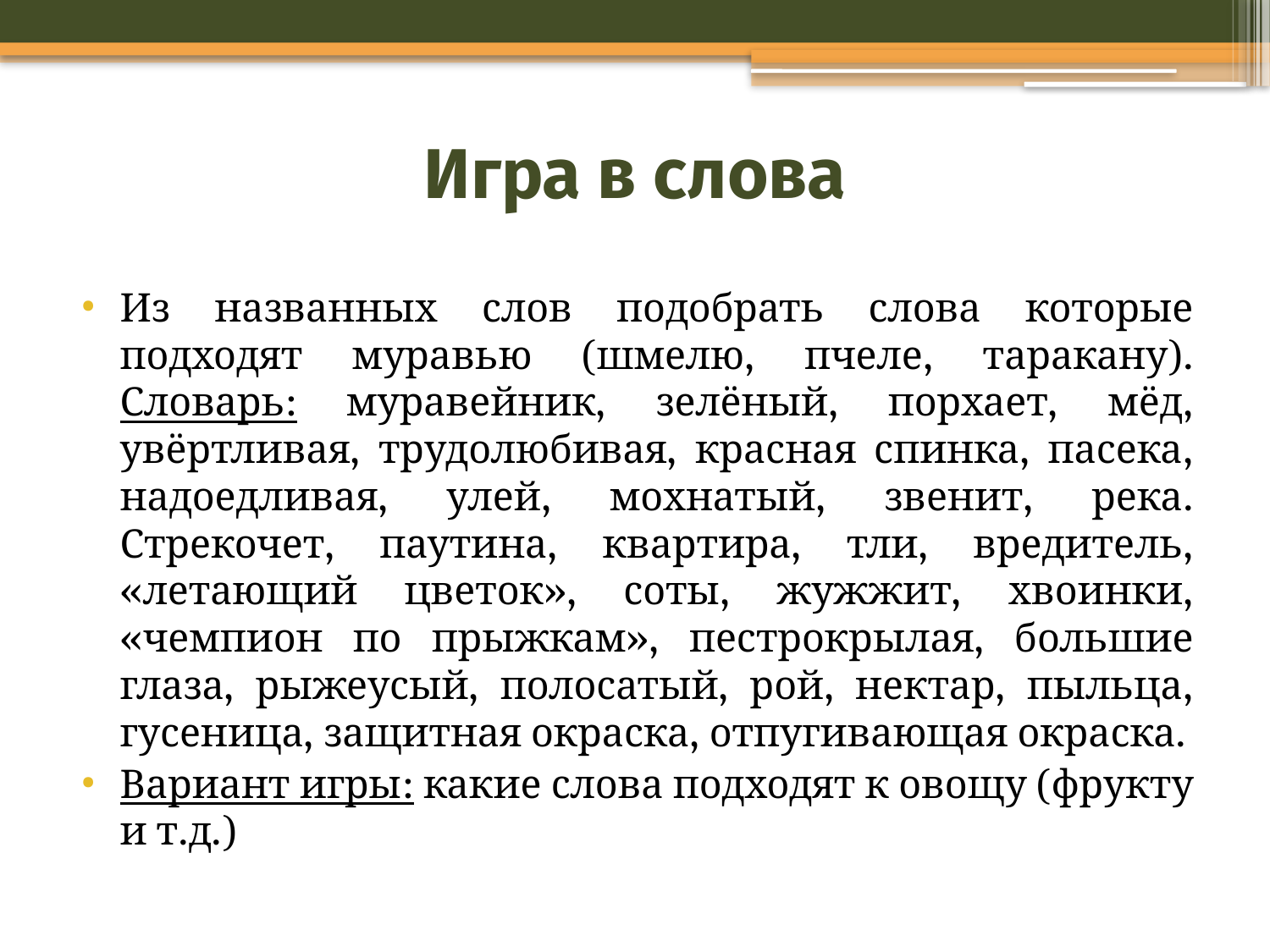

# Игра в слова
Из названных слов подобрать слова которые подходят муравью (шмелю, пчеле, таракану).
Словарь: муравейник, зелёный, порхает, мёд, увёртливая, трудолюбивая, красная спинка, пасека, надоедливая, улей, мохнатый, звенит, река. Стрекочет, паутина, квартира, тли, вредитель, «летающий цветок», соты, жужжит, хвоинки, «чемпион по прыжкам», пестрокрылая, большие глаза, рыжеусый, полосатый, рой, нектар, пыльца, гусеница, защитная окраска, отпугивающая окраска.
Вариант игры: какие слова подходят к овощу (фрукту и т.д.)